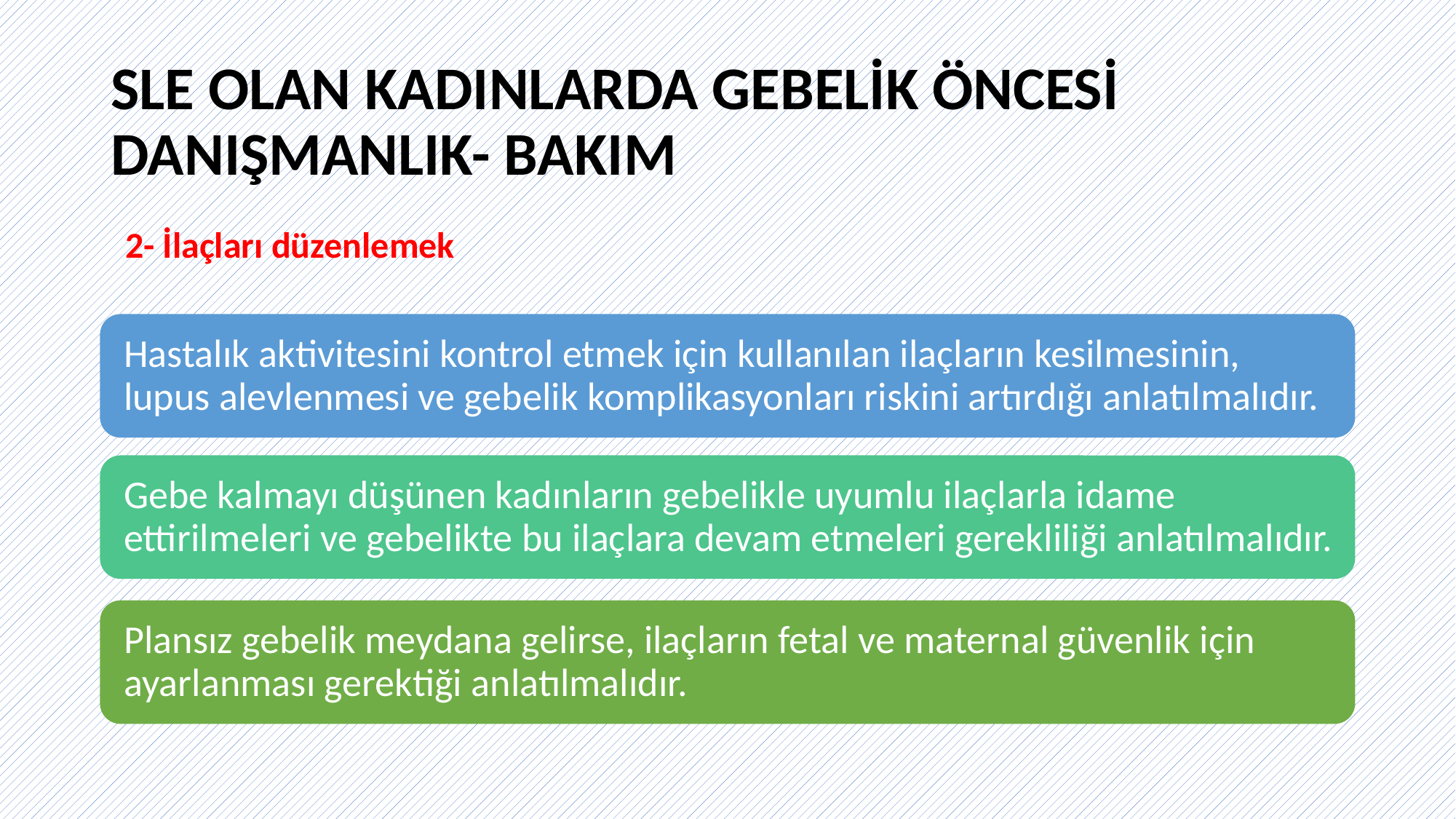

# SLE OLAN KADINLARDA GEBELİK ÖNCESİ DANIŞMANLIK- BAKIM
2- İlaçları düzenlemek
Hastalık aktivitesini kontrol etmek için kullanılan ilaçların kesilmesinin, lupus alevlenmesi ve gebelik komplikasyonları riskini artırdığı anlatılmalıdır.
Gebe kalmayı düşünen kadınların gebelikle uyumlu ilaçlarla idame ettirilmeleri ve gebelikte bu ilaçlara devam etmeleri gerekliliği anlatılmalıdır.
Plansız gebelik meydana gelirse, ilaçların fetal ve maternal güvenlik için ayarlanması gerektiği anlatılmalıdır.